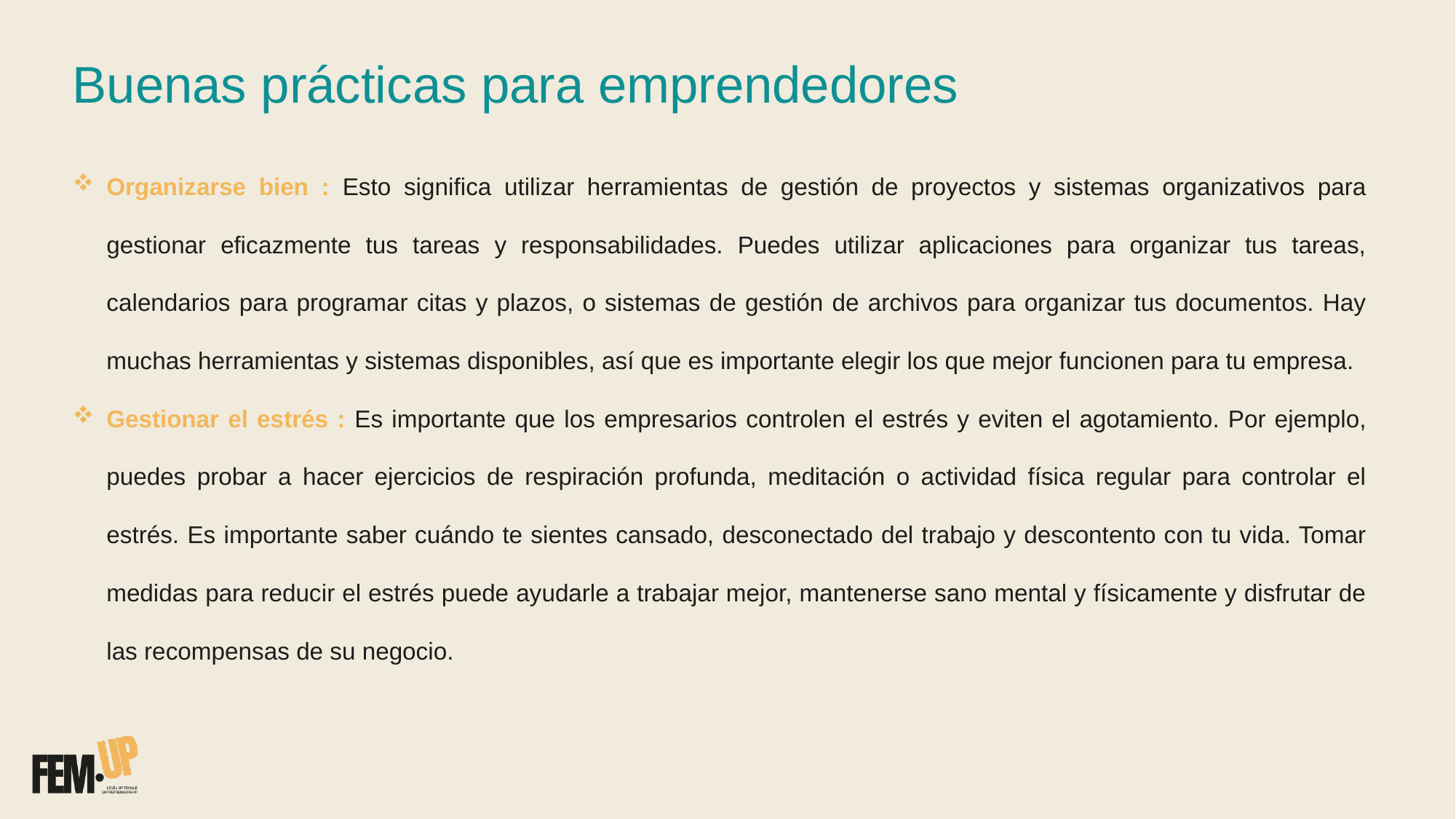

Buenas prácticas para emprendedores
Organizarse bien : Esto significa utilizar herramientas de gestión de proyectos y sistemas organizativos para gestionar eficazmente tus tareas y responsabilidades. Puedes utilizar aplicaciones para organizar tus tareas, calendarios para programar citas y plazos, o sistemas de gestión de archivos para organizar tus documentos. Hay muchas herramientas y sistemas disponibles, así que es importante elegir los que mejor funcionen para tu empresa.
Gestionar el estrés : Es importante que los empresarios controlen el estrés y eviten el agotamiento. Por ejemplo, puedes probar a hacer ejercicios de respiración profunda, meditación o actividad física regular para controlar el estrés. Es importante saber cuándo te sientes cansado, desconectado del trabajo y descontento con tu vida. Tomar medidas para reducir el estrés puede ayudarle a trabajar mejor, mantenerse sano mental y físicamente y disfrutar de las recompensas de su negocio.